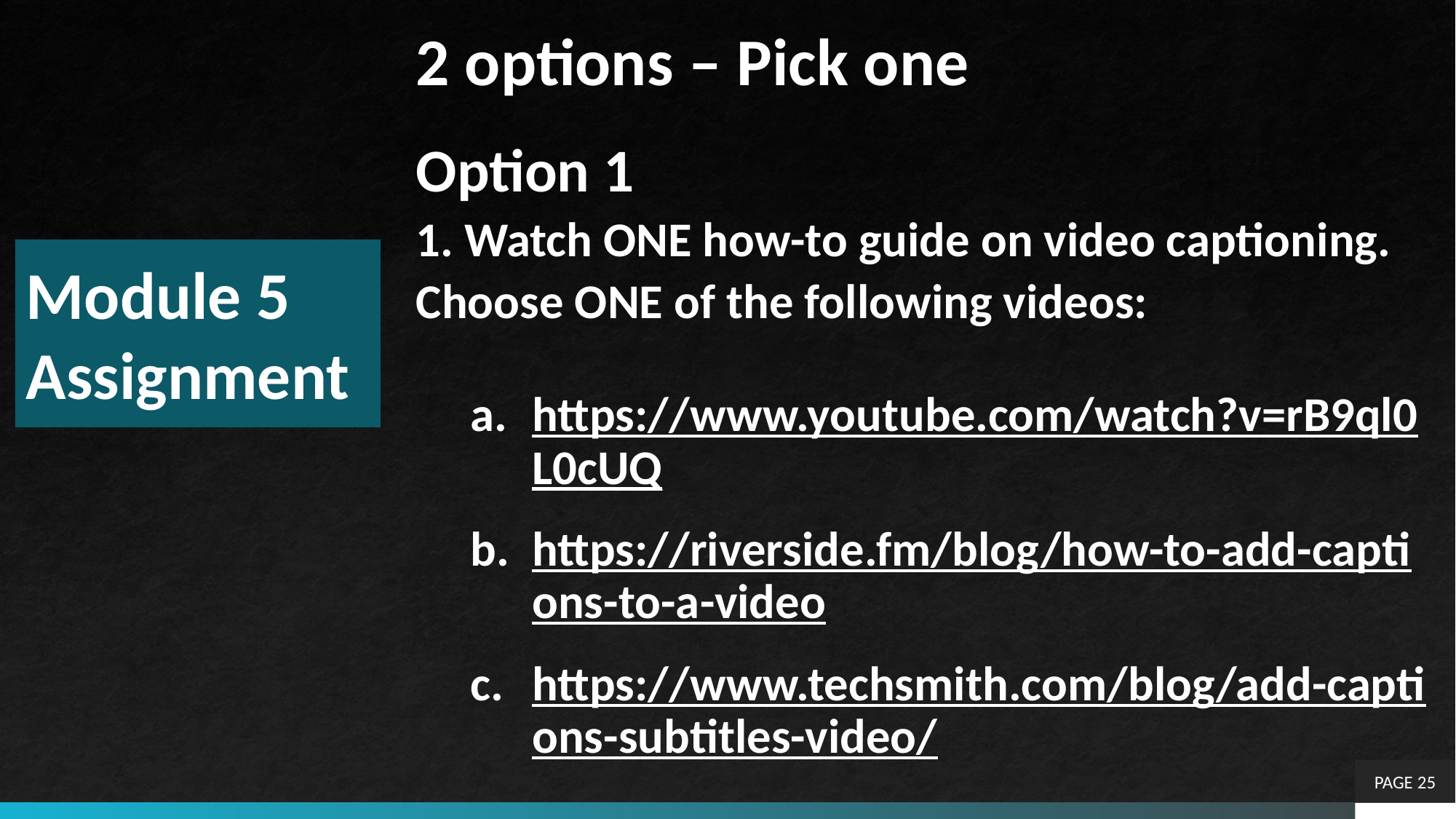

2 options – Pick one
Option 1
1. Watch ONE how-to guide on video captioning. Choose ONE of the following videos:
https://www.youtube.com/watch?v=rB9ql0L0cUQ
https://riverside.fm/blog/how-to-add-captions-to-a-video
https://www.techsmith.com/blog/add-captions-subtitles-video/

# Module 5 Assignment
PAGE 25